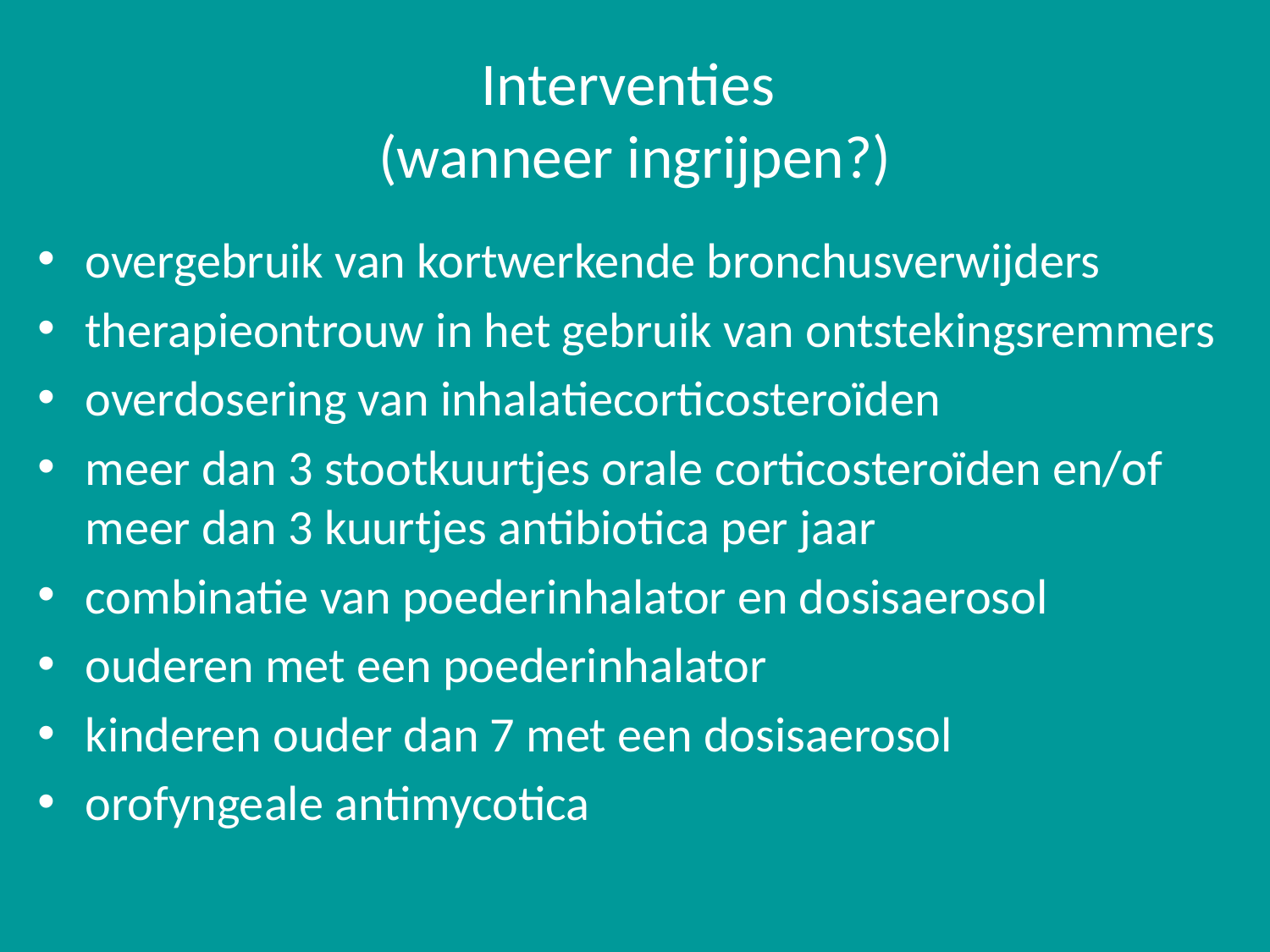

# Interventies (wanneer ingrijpen?)
overgebruik van kortwerkende bronchusverwijders
therapieontrouw in het gebruik van ontstekingsremmers
overdosering van inhalatiecorticosteroïden
meer dan 3 stootkuurtjes orale corticosteroïden en/of meer dan 3 kuurtjes antibiotica per jaar
combinatie van poederinhalator en dosisaerosol
ouderen met een poederinhalator
kinderen ouder dan 7 met een dosisaerosol
orofyngeale antimycotica